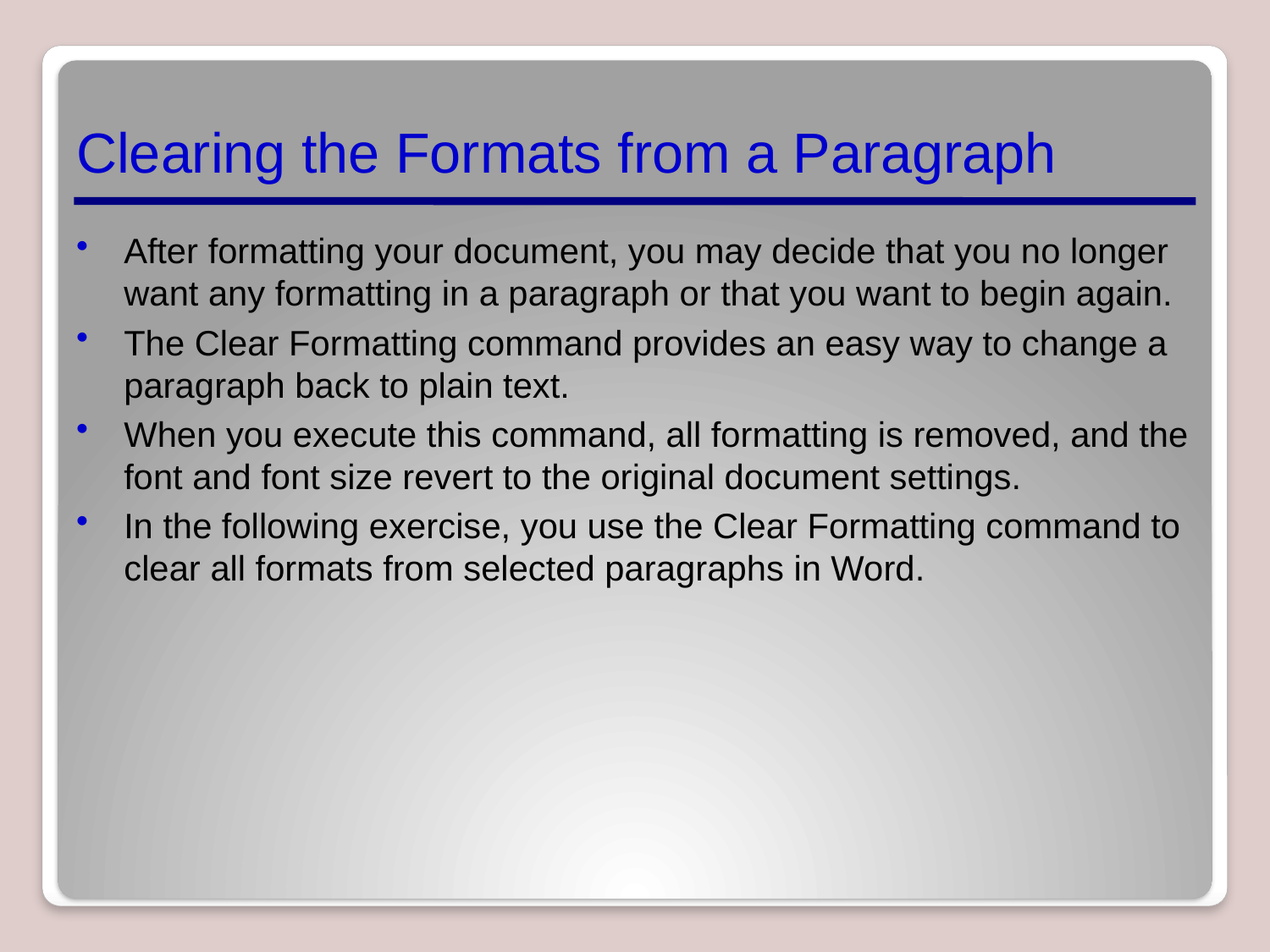

# Clearing the Formats from a Paragraph
After formatting your document, you may decide that you no longer want any formatting in a paragraph or that you want to begin again.
The Clear Formatting command provides an easy way to change a paragraph back to plain text.
When you execute this command, all formatting is removed, and the font and font size revert to the original document settings.
In the following exercise, you use the Clear Formatting command to clear all formats from selected paragraphs in Word.